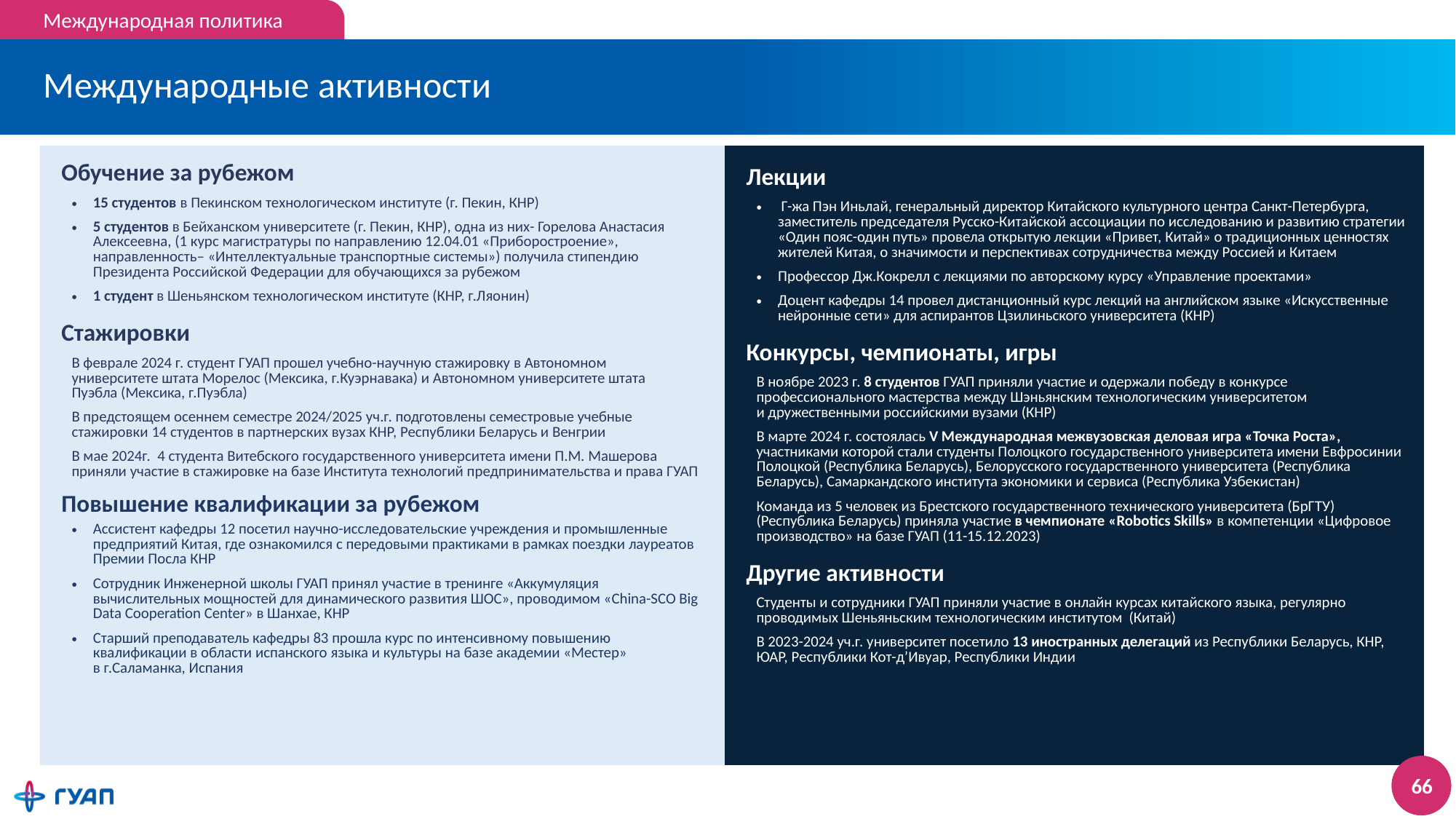

Международная политика
# Международные активности
| Обучение за рубежом 15 студентов в Пекинском технологическом институте (г. Пекин, КНР) 5 студентов в Бейханском университете (г. Пекин, КНР), одна из них- Горелова Анастасия Алексеевна, (1 курс магистратуры по направлению 12.04.01 «Приборостроение», направленность– «Интеллектуальные транспортные системы») получила стипендию Президента Российской Федерации для обучающихся за рубежом 1 студент в Шеньянском технологическом институте (КНР, г.Ляонин) Стажировки В феврале 2024 г. студент ГУАП прошел учебно-научную стажировку в Автономном университете штата Морелос (Мексика, г.Куэрнавака) и Автономном университете штата Пуэбла (Мексика, г.Пуэбла) В предстоящем осеннем семестре 2024/2025 уч.г. подготовлены семестровые учебные стажировки 14 студентов в партнерских вузах КНР, Республики Беларусь и Венгрии В мае 2024г. 4 студента Витебского государственного университета имени П.М. Машерова приняли участие в стажировке на базе Института технологий предпринимательства и права ГУАП Повышение квалификации за рубежом Ассистент кафедры 12 посетил научно-исследовательские учреждения и промышленные предприятий Китая, где ознакомился с передовыми практиками в рамках поездки лауреатов Премии Посла КНР Сотрудник Инженерной школы ГУАП принял участие в тренинге «Аккумуляция вычислительных мощностей для динамического развития ШОС», проводимом «China-SCO Big Data Cooperation Center» в Шанхае, КНР Старший преподаватель кафедры 83 прошла курс по интенсивному повышению квалификации в области испанского языка и культуры на базе академии «Местер» в г.Саламанка, Испания | Лекции Г-жа Пэн Иньлай, генеральный директор Китайского культурного центра Санкт-Петербурга, заместитель председателя Русско-Китайской ассоциации по исследованию и развитию стратегии «Один пояс-один путь» провела открытую лекции «Привет, Китай» о традиционных ценностях жителей Китая, о значимости и перспективах сотрудничества между Россией и Китаем Профессор Дж.Кокрелл с лекциями по авторскому курсу «Управление проектами» Доцент кафедры 14 провел дистанционный курс лекций на английском языке «Искусственные нейронные сети» для аспирантов Цзилиньского университета (КНР) Конкурсы, чемпионаты, игры В ноябре 2023 г. 8 студентов ГУАП приняли участие и одержали победу в конкурсе профессионального мастерства между Шэньянским технологическим университетом и дружественными российскими вузами (КНР) В марте 2024 г. состоялась V Международная межвузовская деловая игра «Точка Роста», участниками которой стали студенты Полоцкого государственного университета имени Евфросинии Полоцкой (Республика Беларусь), Белорусского государственного университета (Республика Беларусь), Самаркандского института экономики и сервиса (Республика Узбекистан) Команда из 5 человек из Брестского государственного технического университета (БрГТУ) (Республика Беларусь) приняла участие в чемпионате «Robotics Skills» в компетенции «Цифровое производство» на базе ГУАП (11-15.12.2023) Другие активности Студенты и сотрудники ГУАП приняли участие в онлайн курсах китайского языка, регулярно проводимых Шеньяньским технологическим институтом (Китай) В 2023-2024 уч.г. университет посетило 13 иностранных делегаций из Республики Беларусь, КНР, ЮАР, Республики Кот-д’Ивуар, Республики Индии |
| --- | --- |

66